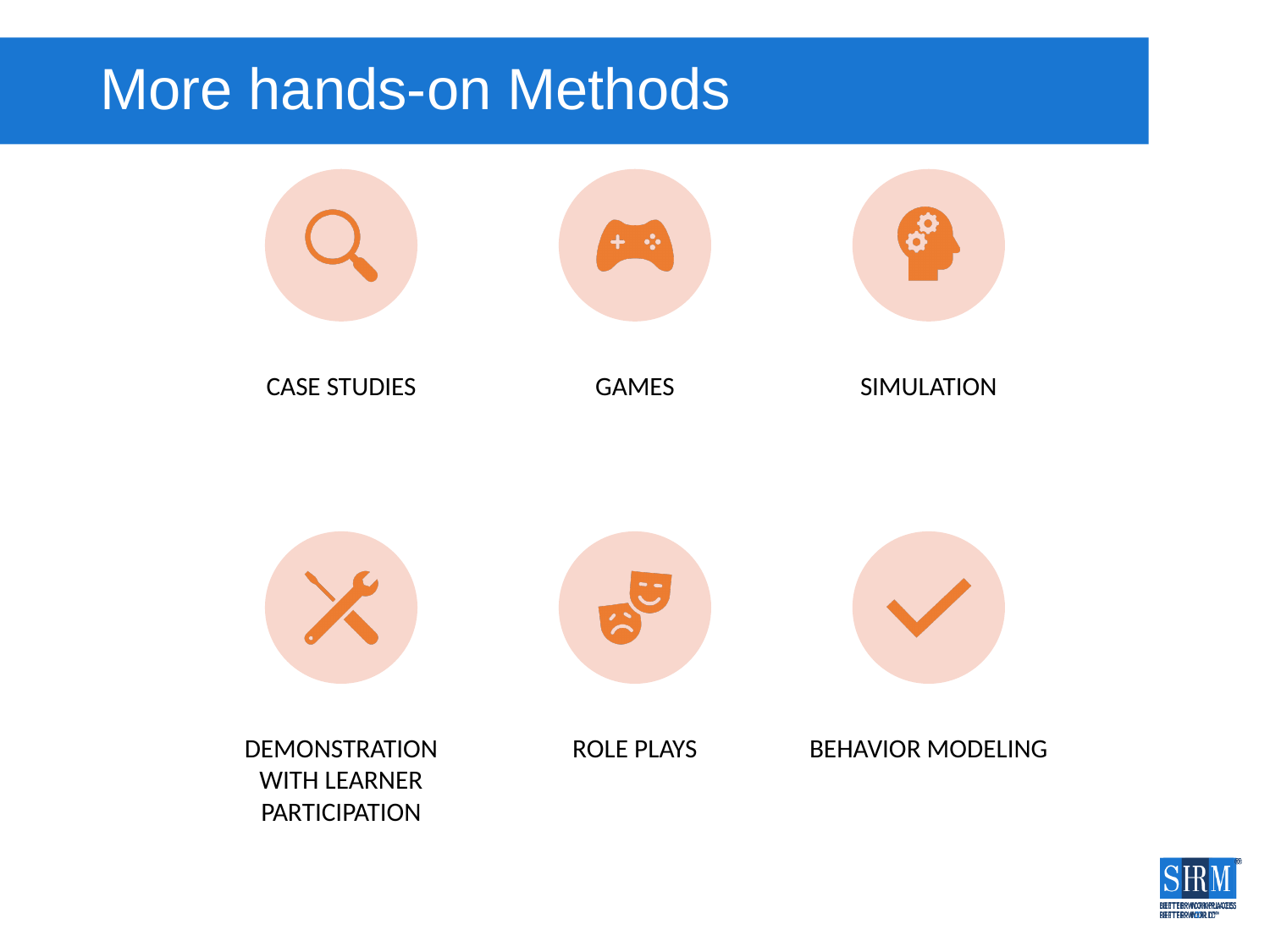

# More hands-on Methods
Case studies
Games
Simulation
Demonstration with learner participation
Role plays
Behavior Modeling